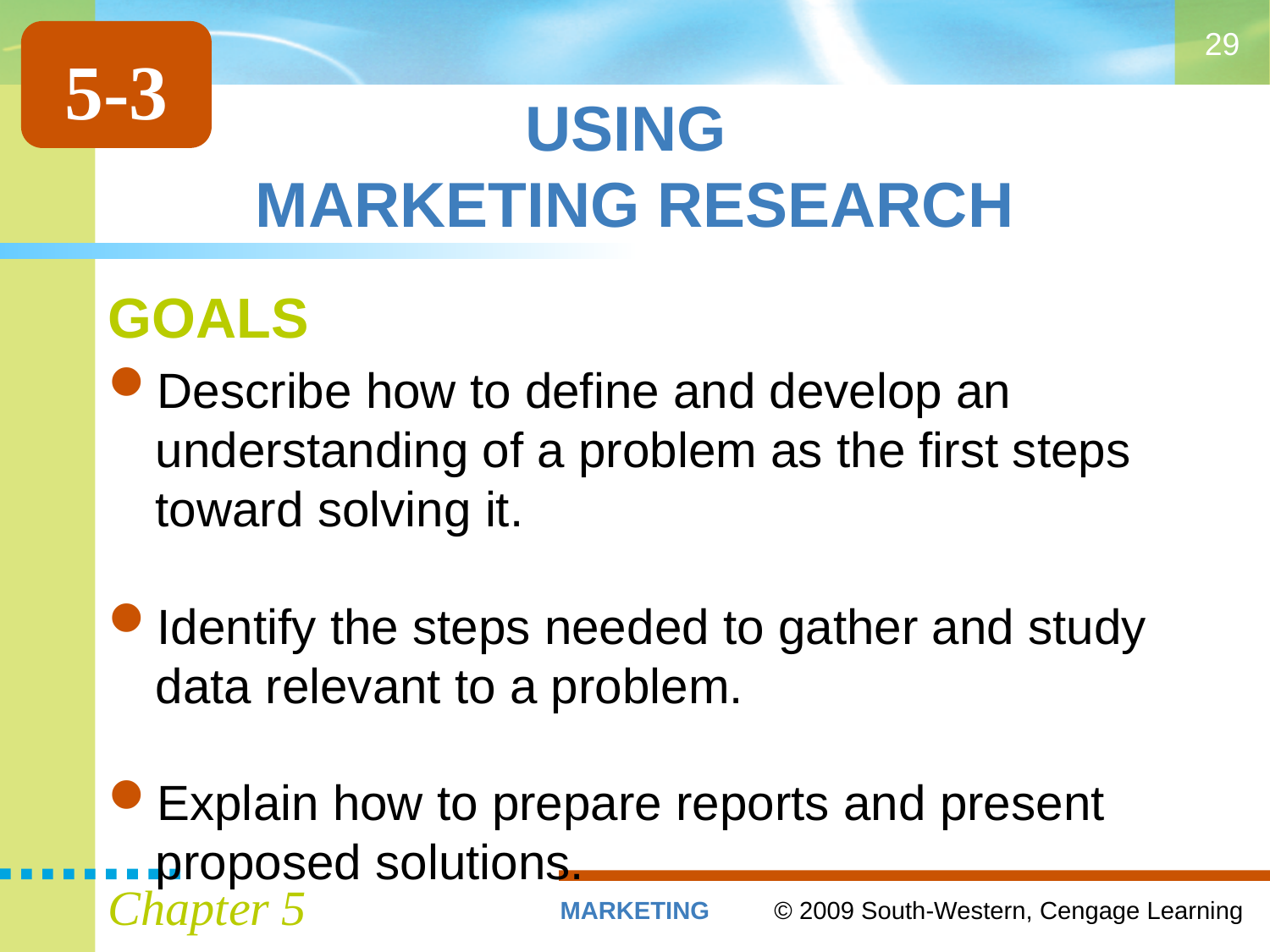

29
5-3
# USING MARKETING RESEARCH
GOALS
Describe how to define and develop an understanding of a problem as the first steps toward solving it.

Identify the steps needed to gather and study data relevant to a problem.

Explain how to prepare reports and present proposed solutions.
Chapter 5